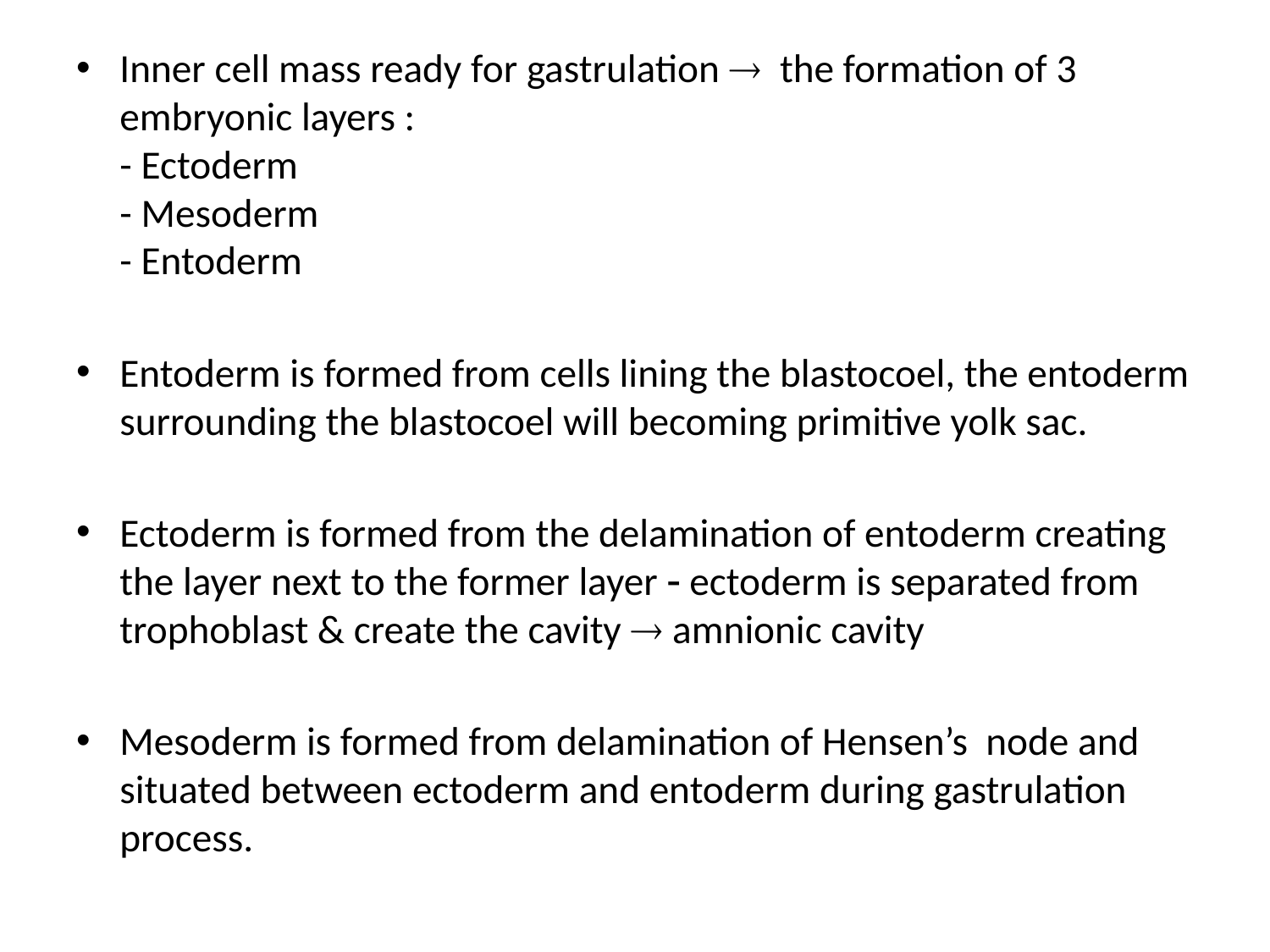

Inner cell mass ready for gastrulation →  the formation of 3 embryonic layers :
- Ectoderm
- Mesoderm
- Entoderm

Entoderm is formed from cells lining the blastocoel, the entoderm surrounding the blastocoel will becoming primitive yolk sac.

Ectoderm is formed from the delamination of entoderm creating the layer next to the former layer − ectoderm is separated from trophoblast & create the cavity → amnionic cavity

Mesoderm is formed from delamination of Hensen’s  node and situated between ectoderm and entoderm during gastrulation process.
#